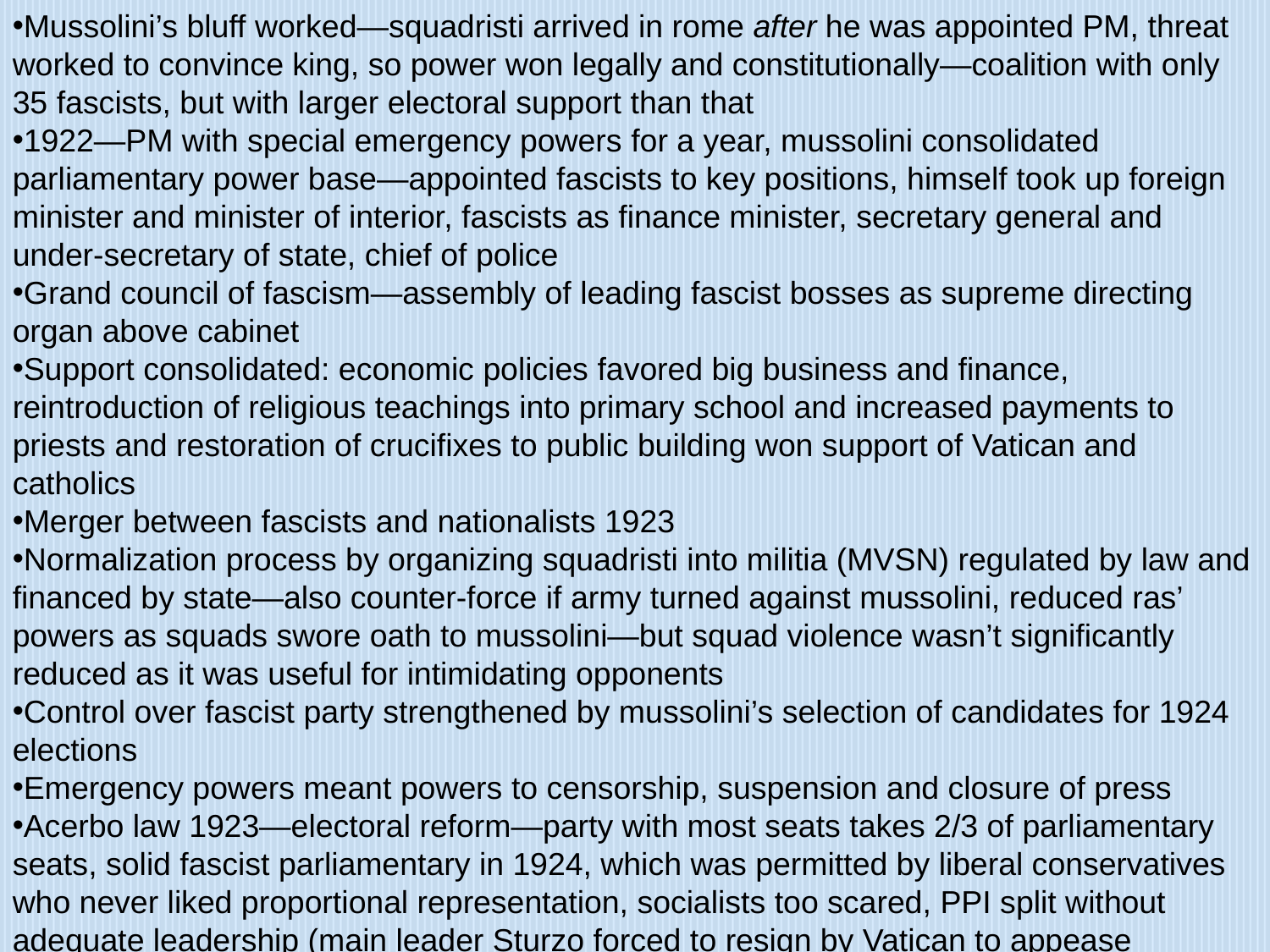

Mussolini’s bluff worked—squadristi arrived in rome after he was appointed PM, threat worked to convince king, so power won legally and constitutionally—coalition with only 35 fascists, but with larger electoral support than that
1922—PM with special emergency powers for a year, mussolini consolidated parliamentary power base—appointed fascists to key positions, himself took up foreign minister and minister of interior, fascists as finance minister, secretary general and under-secretary of state, chief of police
Grand council of fascism—assembly of leading fascist bosses as supreme directing organ above cabinet
Support consolidated: economic policies favored big business and finance, reintroduction of religious teachings into primary school and increased payments to priests and restoration of crucifixes to public building won support of Vatican and catholics
Merger between fascists and nationalists 1923
Normalization process by organizing squadristi into militia (MVSN) regulated by law and financed by state—also counter-force if army turned against mussolini, reduced ras’ powers as squads swore oath to mussolini—but squad violence wasn’t significantly reduced as it was useful for intimidating opponents
Control over fascist party strengthened by mussolini’s selection of candidates for 1924 elections
Emergency powers meant powers to censorship, suspension and closure of press
Acerbo law 1923—electoral reform—party with most seats takes 2/3 of parliamentary seats, solid fascist parliamentary in 1924, which was permitted by liberal conservatives who never liked proportional representation, socialists too scared, PPI split without adequate leadership (main leader Sturzo forced to resign by Vatican to appease mussolini)